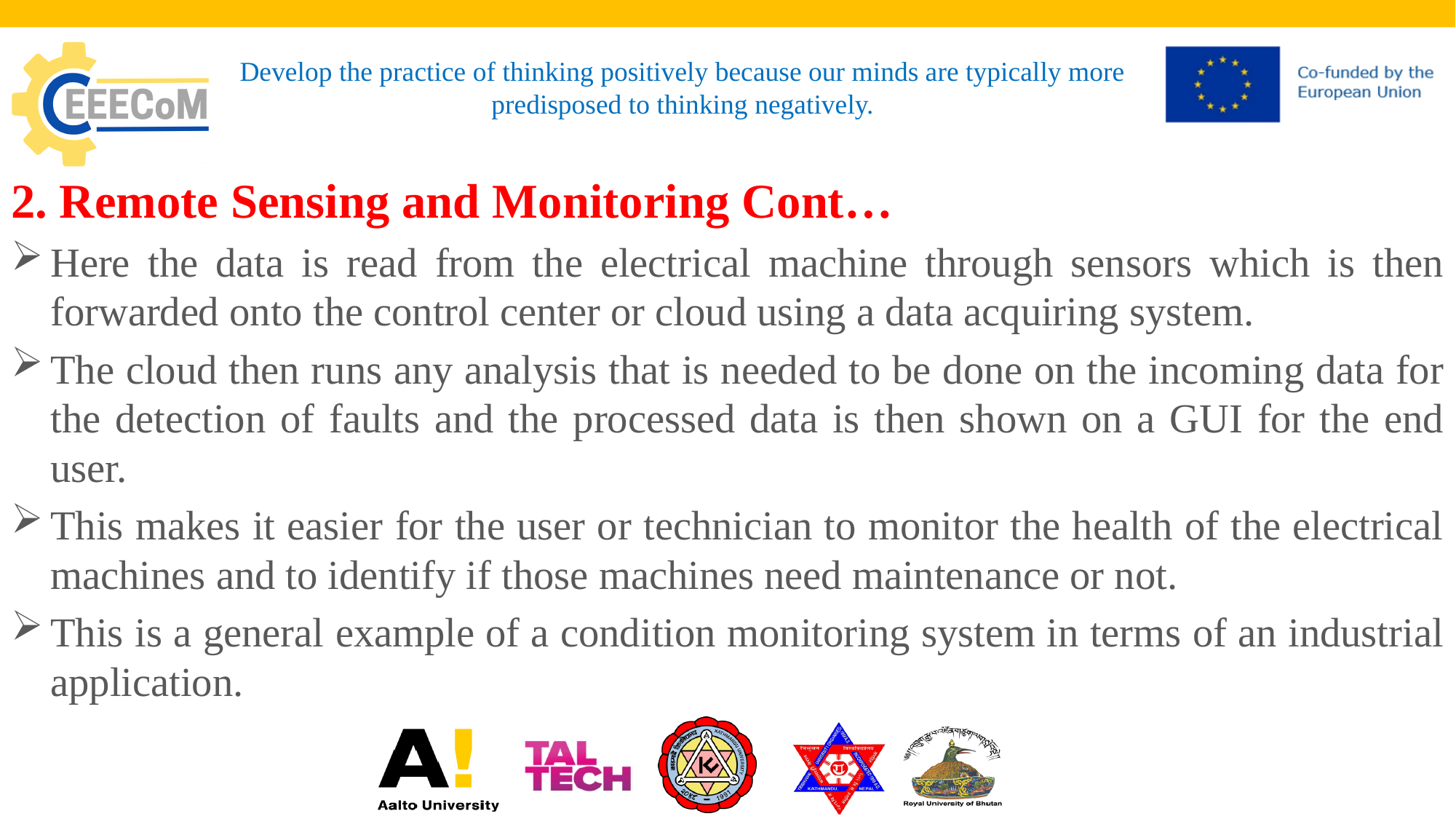

# Develop the practice of thinking positively because our minds are typically more predisposed to thinking negatively.
2. Remote Sensing and Monitoring Cont…
Here the data is read from the electrical machine through sensors which is then forwarded onto the control center or cloud using a data acquiring system.
The cloud then runs any analysis that is needed to be done on the incoming data for the detection of faults and the processed data is then shown on a GUI for the end user.
This makes it easier for the user or technician to monitor the health of the electrical machines and to identify if those machines need maintenance or not.
This is a general example of a condition monitoring system in terms of an industrial application.